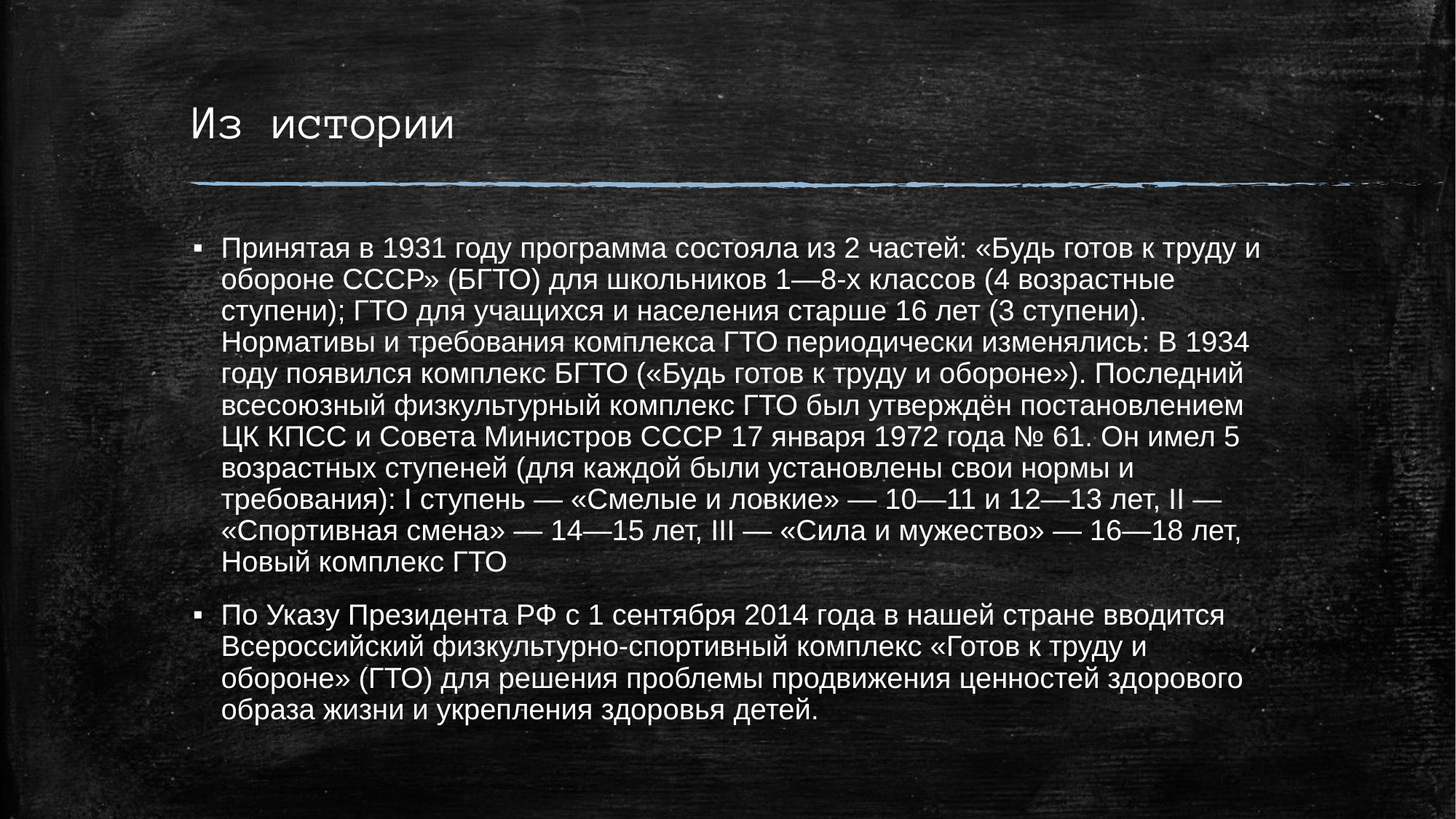

# Из истории
Принятая в 1931 году программа состояла из 2 частей: «Будь готов к труду и обороне СССР» (БГТО) для школьников 1—8-х классов (4 возрастные ступени); ГТО для учащихся и населения старше 16 лет (3 ступени). Нормативы и требования комплекса ГТО периодически изменялись: В 1934 году появился комплекс БГТО («Будь готов к труду и обороне»). Последний всесоюзный физкультурный комплекс ГТО был утверждён постановлением ЦК КПСС и Совета Министров СССР 17 января 1972 года № 61. Он имел 5 возрастных ступеней (для каждой были установлены свои нормы и требования): I ступень — «Смелые и ловкие» — 10—11 и 12—13 лет, II — «Спортивная смена» — 14—15 лет, III — «Сила и мужество» — 16—18 лет, Новый комплекс ГТО
По Указу Президента РФ с 1 сентября 2014 года в нашей стране вводится Всероссийский физкультурно-спортивный комплекс «Готов к труду и обороне» (ГТО) для решения проблемы продвижения ценностей здорового образа жизни и укрепления здоровья детей.